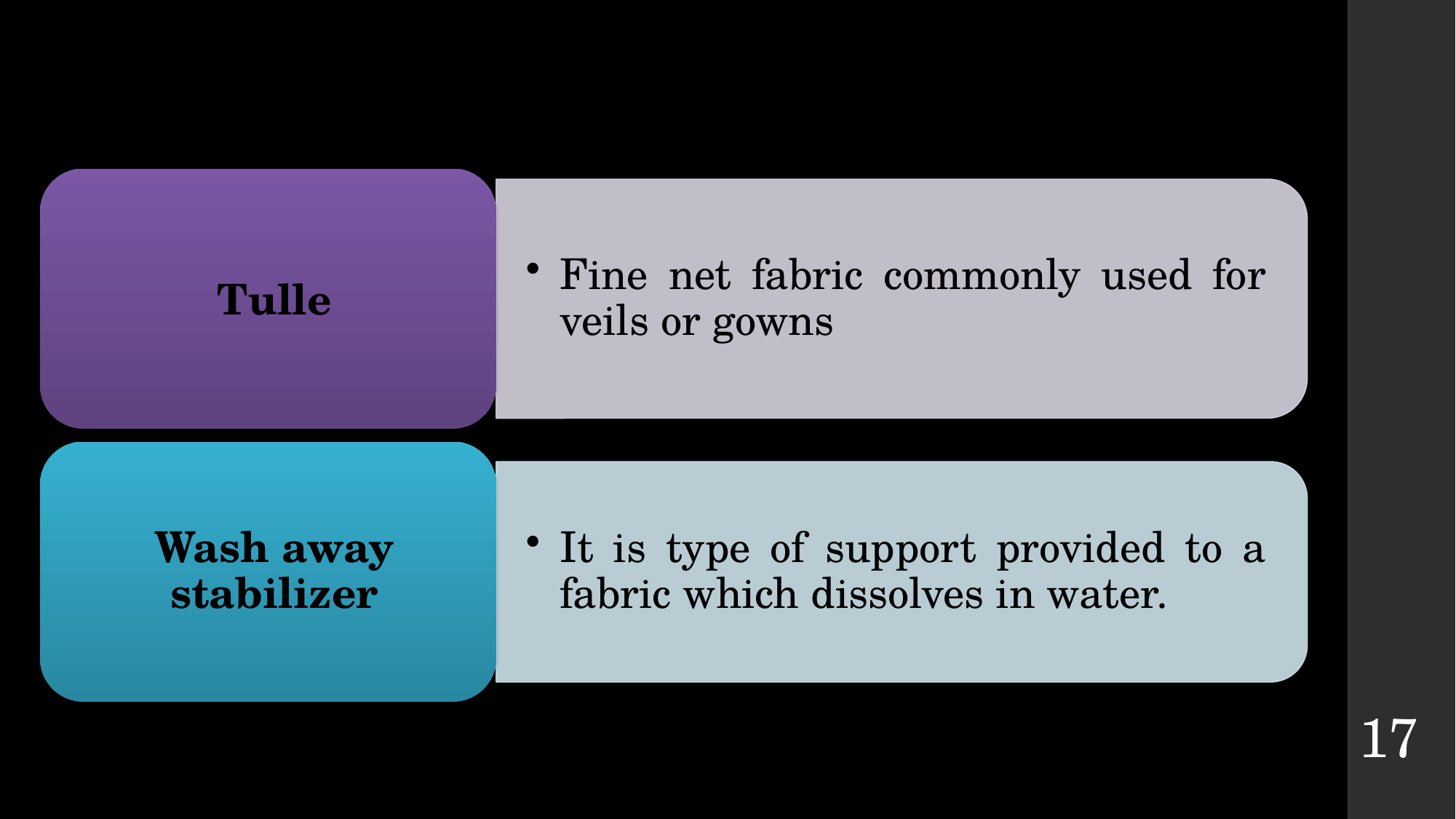

Fine net fabric commonly used for veils or gowns

Tulle

It is type of support provided to a fabric which dissolves in water.
Wash away stabilizer
17